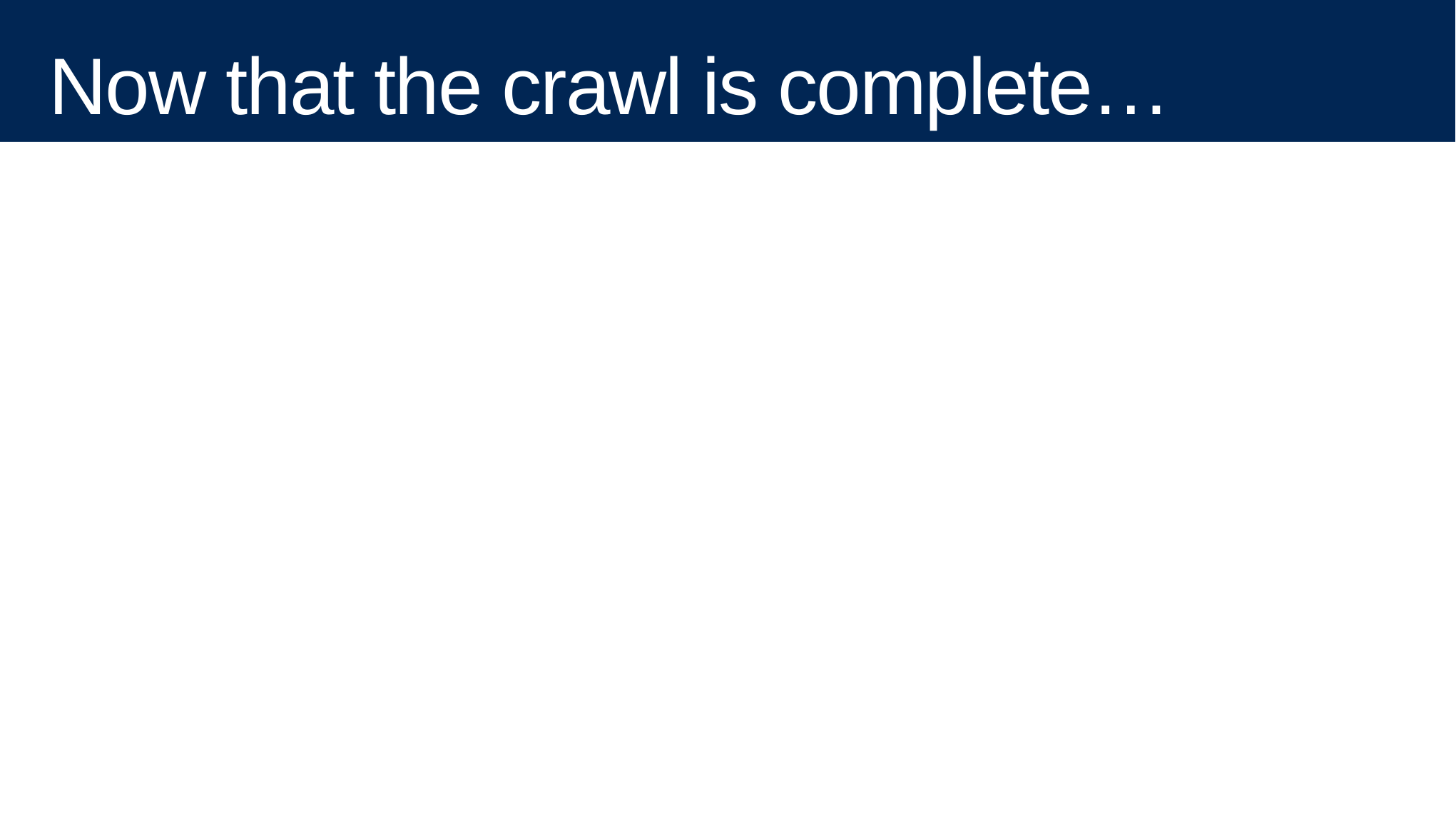

# Now that the crawl is complete…

Execute a query vs. SharePoint 2010 mode search

Upgrade search site collection to 2013 (takes 3-4 minutes…)

Execute the same query as before vs. SharePoint 2013 search